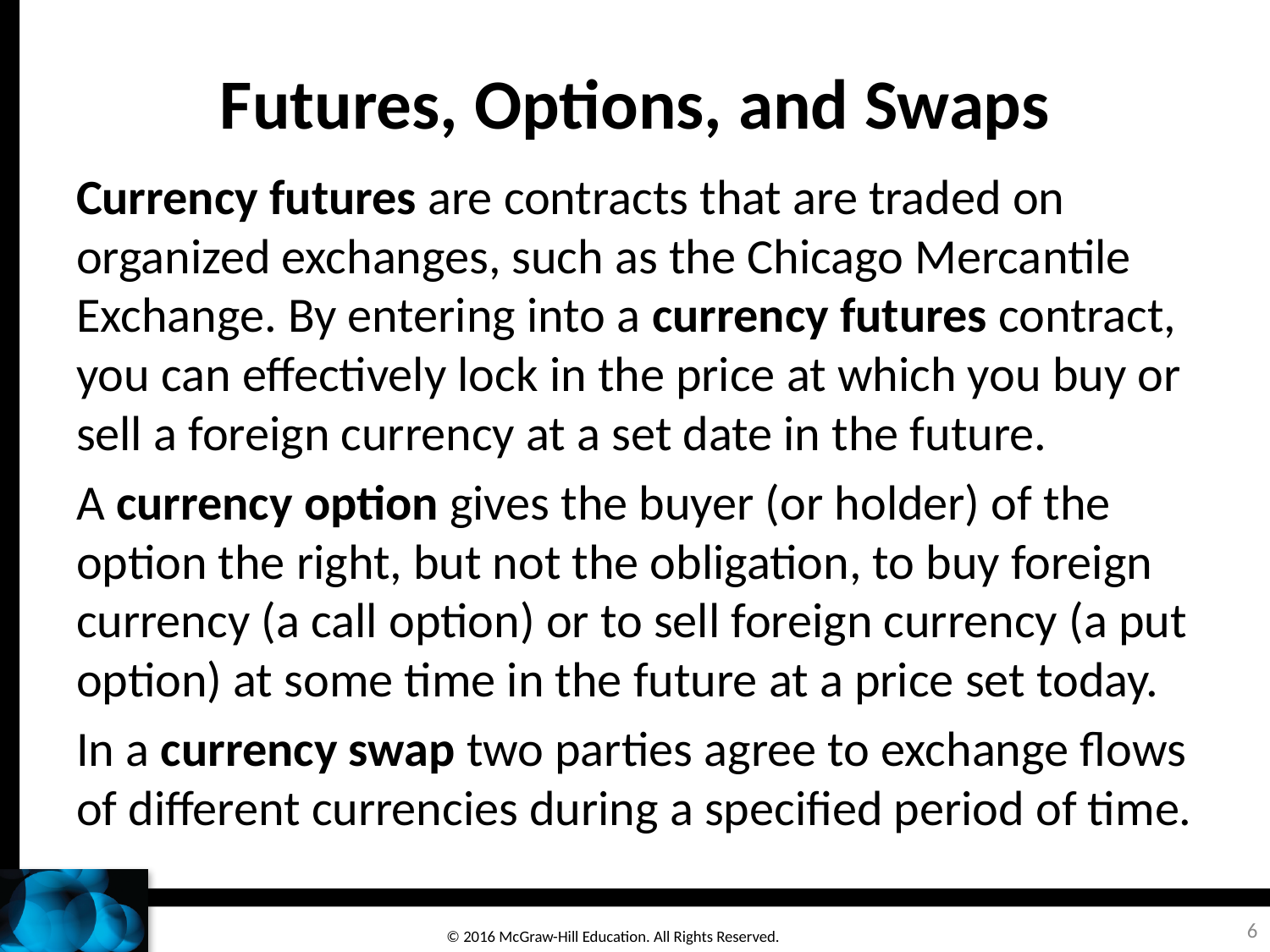

# Futures, Options, and Swaps
Currency futures are contracts that are traded on organized exchanges, such as the Chicago Mercantile Exchange. By entering into a currency futures contract, you can effectively lock in the price at which you buy or sell a foreign currency at a set date in the future.
A currency option gives the buyer (or holder) of the option the right, but not the obligation, to buy foreign currency (a call option) or to sell foreign currency (a put option) at some time in the future at a price set today.
In a currency swap two parties agree to exchange flows of different currencies during a specified period of time.

6
© 2016 McGraw-Hill Education. All Rights Reserved.